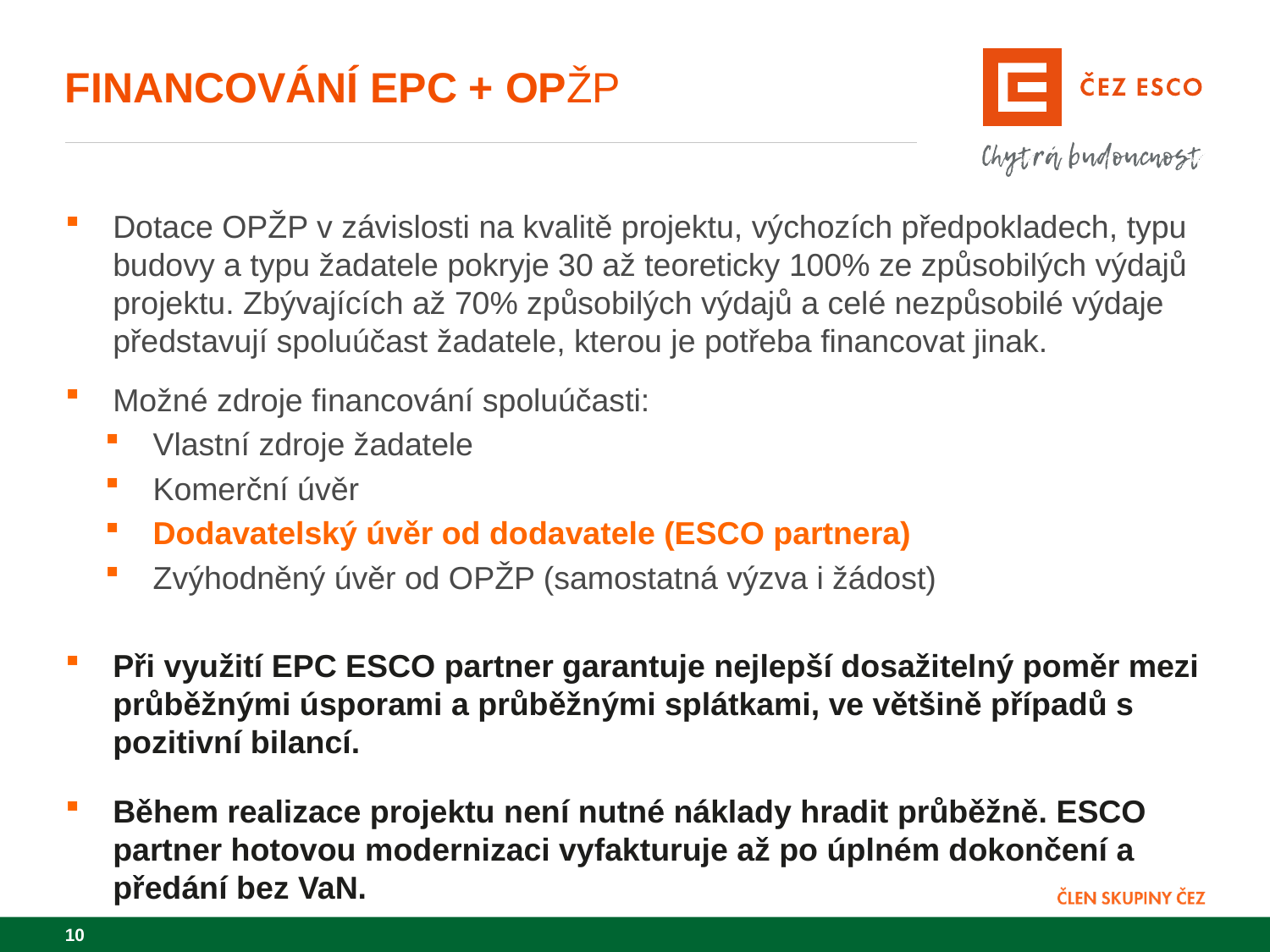

# Financování EPC + OPŽP
Dotace OPŽP v závislosti na kvalitě projektu, výchozích předpokladech, typu budovy a typu žadatele pokryje 30 až teoreticky 100% ze způsobilých výdajů projektu. Zbývajících až 70% způsobilých výdajů a celé nezpůsobilé výdaje představují spoluúčast žadatele, kterou je potřeba financovat jinak.

Možné zdroje financování spoluúčasti:
Vlastní zdroje žadatele
Komerční úvěr
Dodavatelský úvěr od dodavatele (ESCO partnera)
Zvýhodněný úvěr od OPŽP (samostatná výzva i žádost)

Při využití EPC ESCO partner garantuje nejlepší dosažitelný poměr mezi průběžnými úsporami a průběžnými splátkami, ve většině případů s pozitivní bilancí.

Během realizace projektu není nutné náklady hradit průběžně. ESCO partner hotovou modernizaci vyfakturuje až po úplném dokončení a předání bez VaN.
10